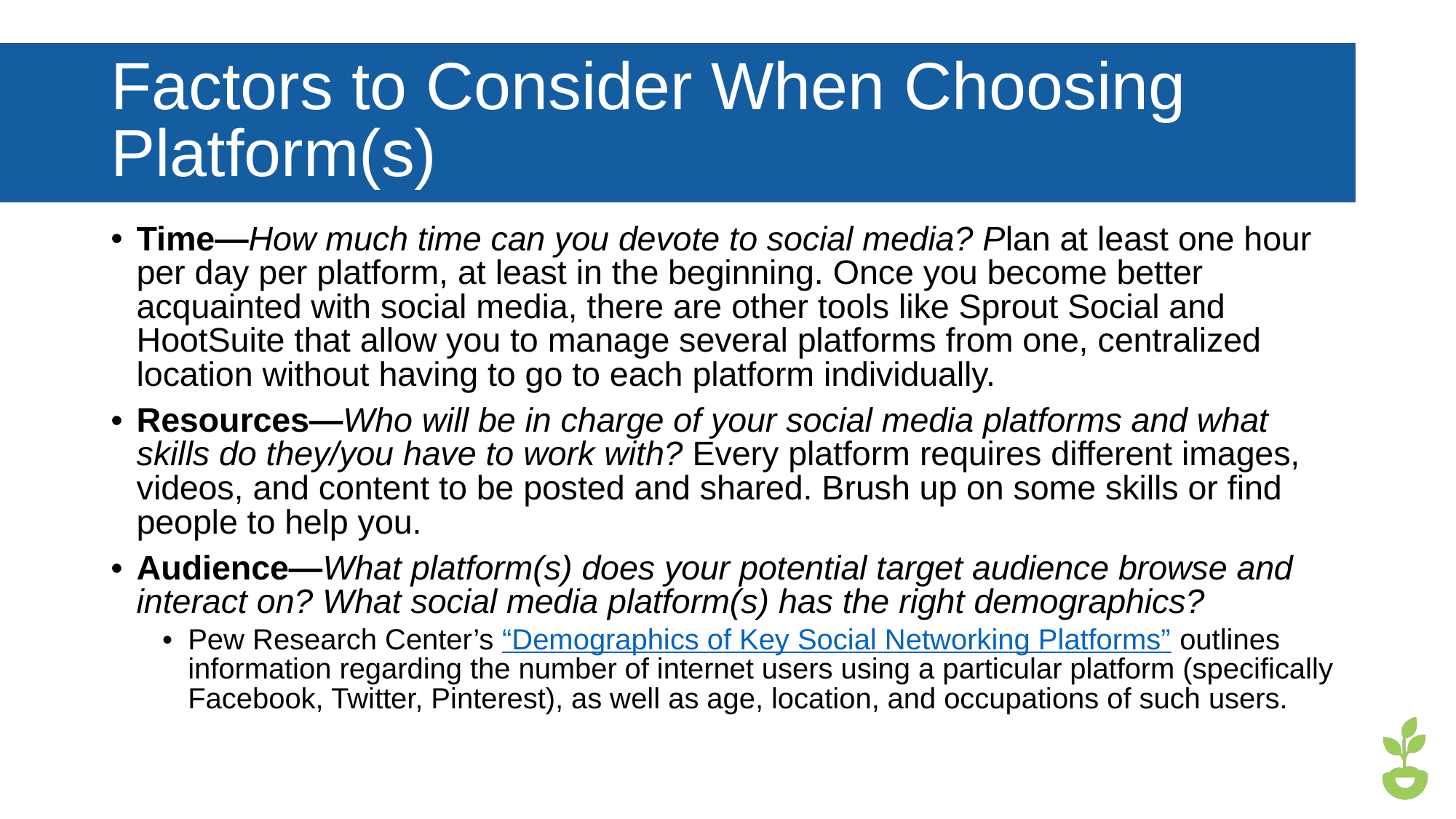

# Factors to Consider When Choosing Platform(s)
Time—How much time can you devote to social media? Plan at least one hour per day per platform, at least in the beginning. Once you become better acquainted with social media, there are other tools like Sprout Social and HootSuite that allow you to manage several platforms from one, centralized location without having to go to each platform individually.
Resources—Who will be in charge of your social media platforms and what skills do they/you have to work with? Every platform requires different images, videos, and content to be posted and shared. Brush up on some skills or find people to help you.
Audience—What platform(s) does your potential target audience browse and interact on? What social media platform(s) has the right demographics?
Pew Research Center’s “Demographics of Key Social Networking Platforms” outlines information regarding the number of internet users using a particular platform (specifically Facebook, Twitter, Pinterest), as well as age, location, and occupations of such users.